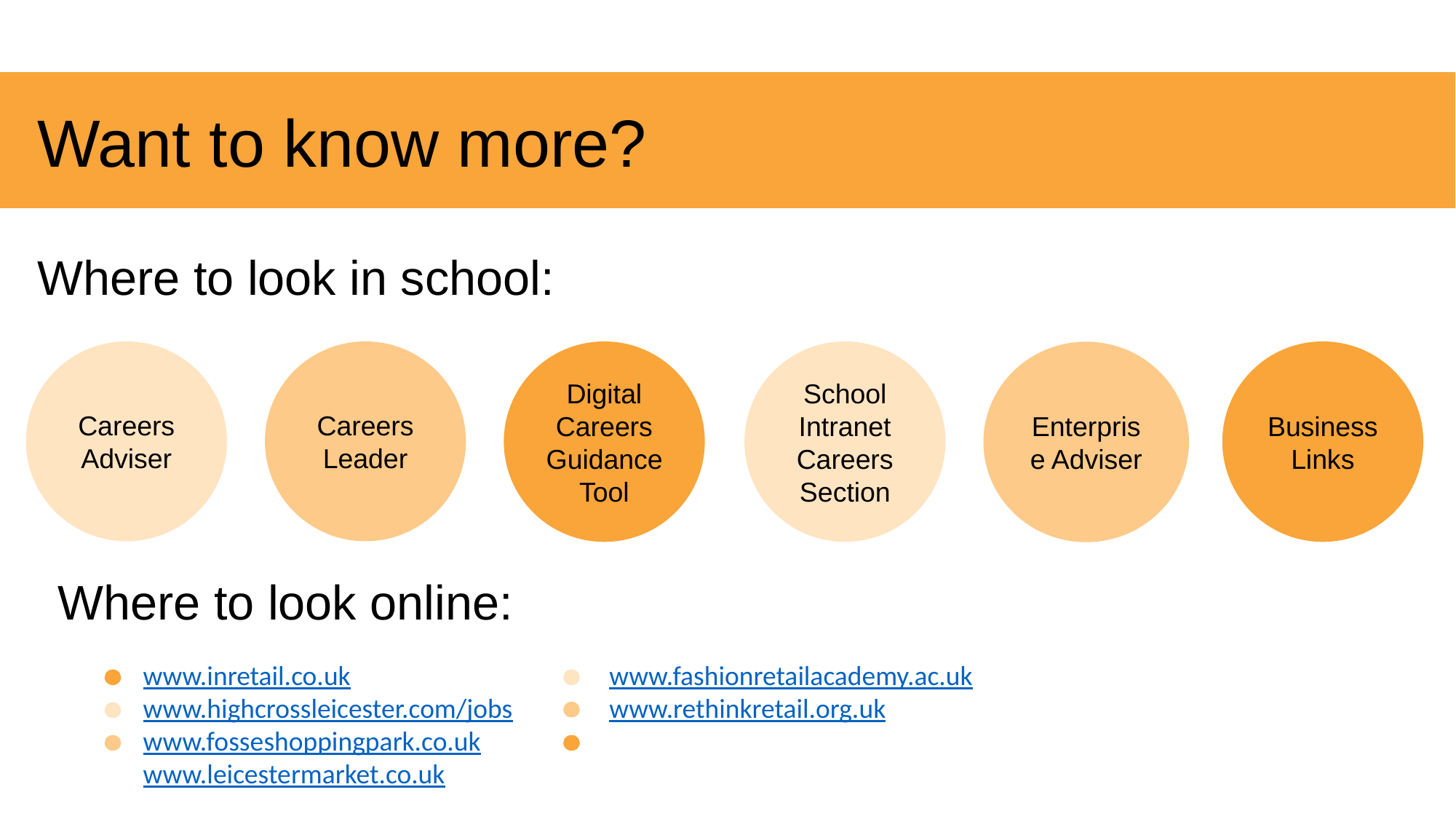

# Want to know more?
Where to look in school:
Careers Adviser
Careers Leader
School Intranet Careers Section
Business Links
Digital Careers Guidance Tool
Enterprise Adviser
Where to look online:
www.inretail.co.uk
www.highcrossleicester.com/jobs
www.fosseshoppingpark.co.uk
www.leicestermarket.co.uk
www.fashionretailacademy.ac.uk
www.rethinkretail.org.uk